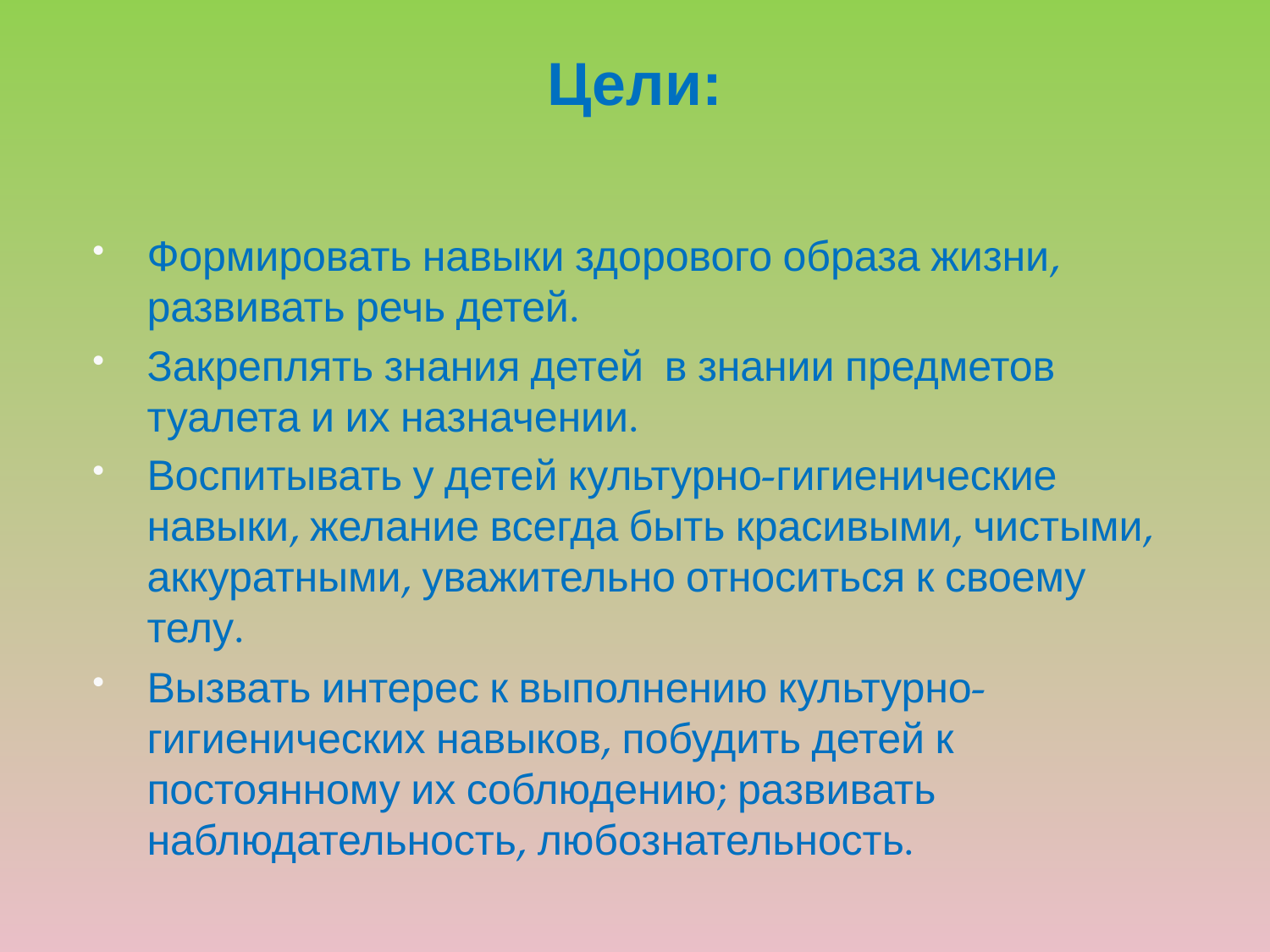

# Цели:
Формировать навыки здорового образа жизни, развивать речь детей.
Закреплять знания детей  в знании предметов туалета и их назначении.
Воспитывать у детей культурно-гигиенические навыки, желание всегда быть красивыми, чистыми, аккуратными, уважительно относиться к своему телу.
Вызвать интерес к выполнению культурно-гигиенических навыков, побудить детей к постоянному их соблюдению; развивать наблюдательность, любознательность.